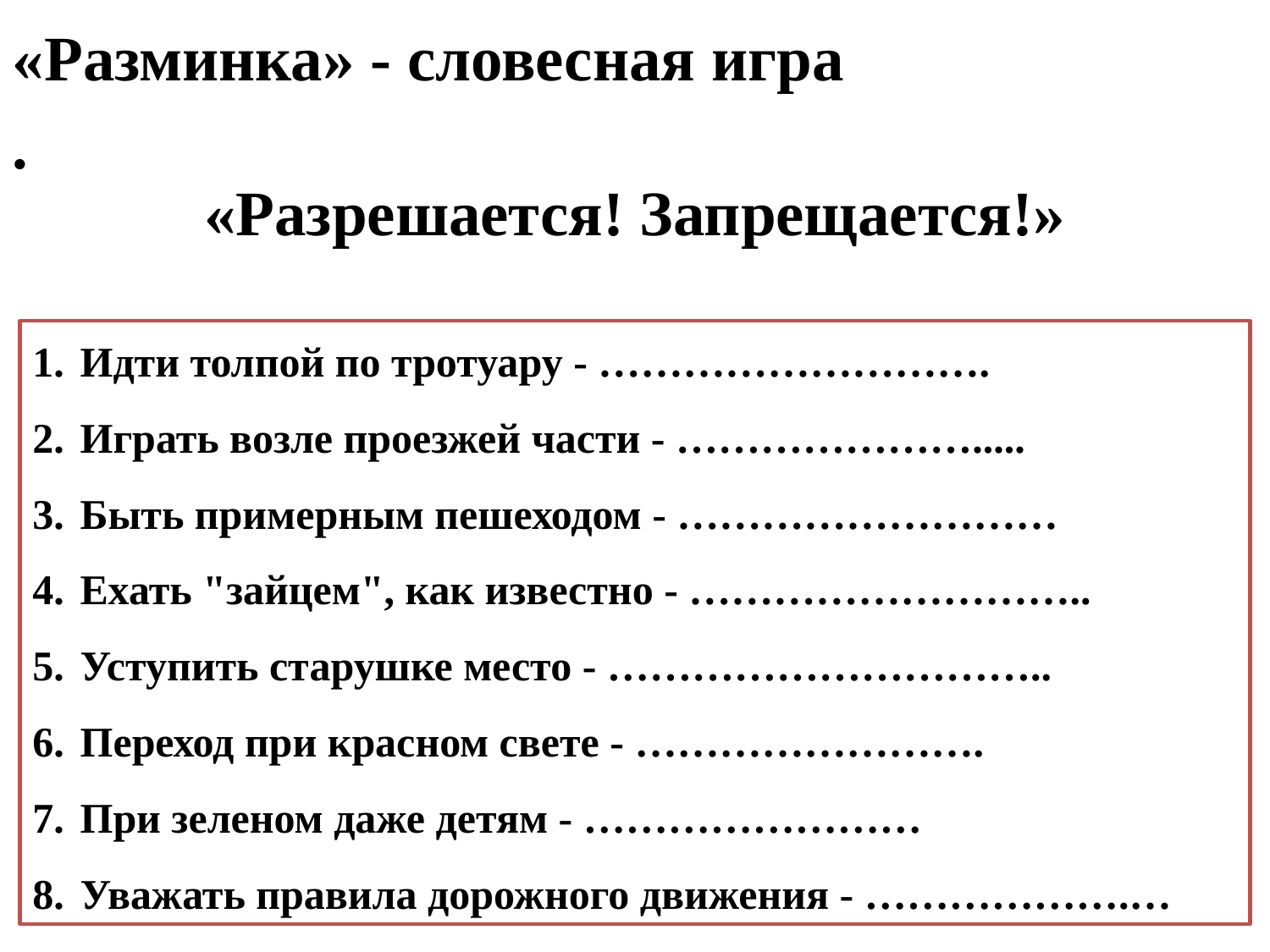

«Разминка» - словесная игра
.
«Разрешается! Запрещается!»
Идти толпой по тротуару - ……………………….
Играть возле проезжей части - ………………….....
Быть примерным пешеходом - ………………………
Ехать "зайцем", как известно - ………………………..
Уступить старушке место - …………………………..
Переход при красном свете - …………………….
При зеленом даже детям - ……………………
Уважать правила дорожного движения - ……………….…